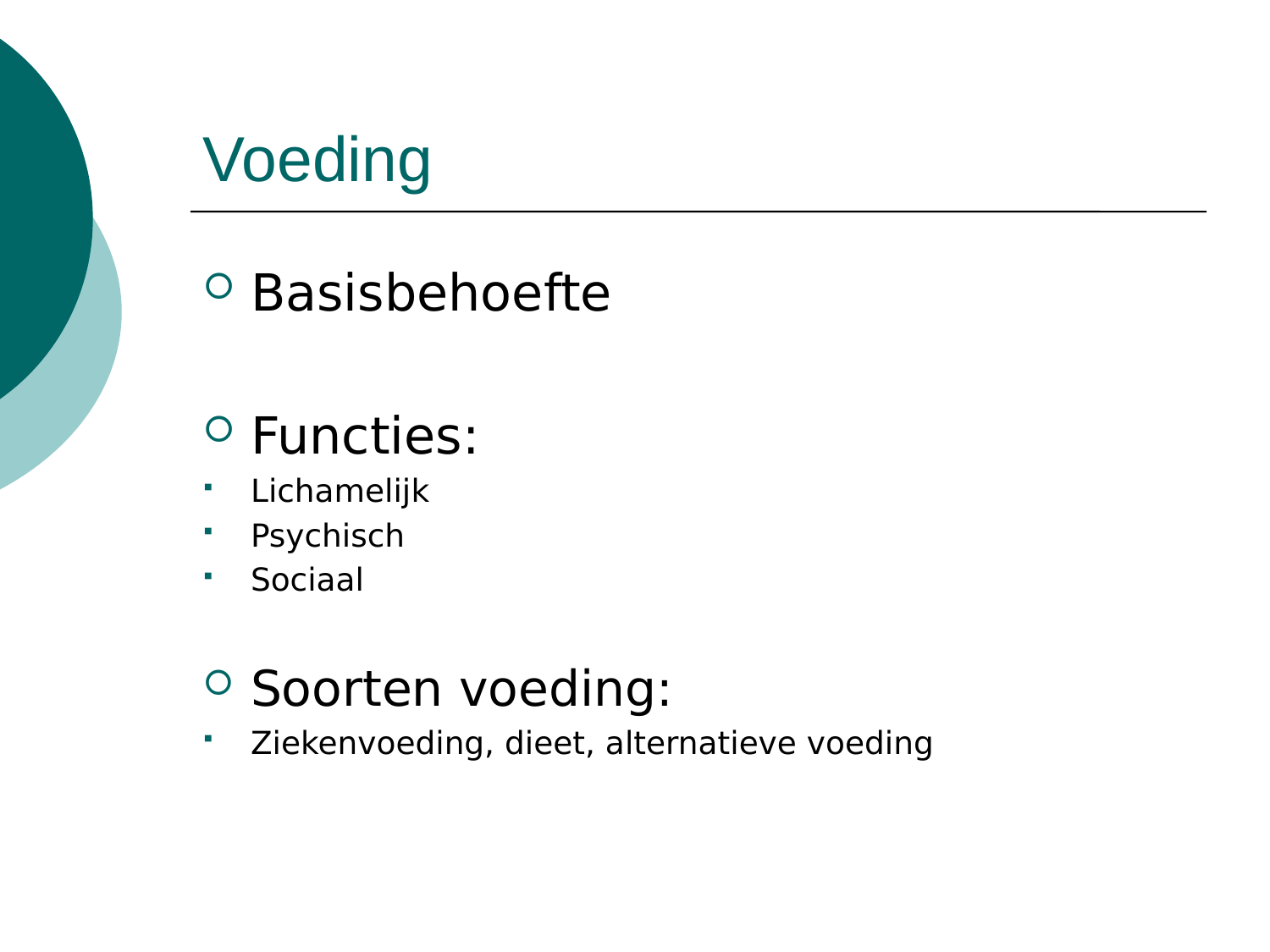

# Voeding
Basisbehoefte

Functies:
Lichamelijk
Psychisch
Sociaal

Soorten voeding:
Ziekenvoeding, dieet, alternatieve voeding